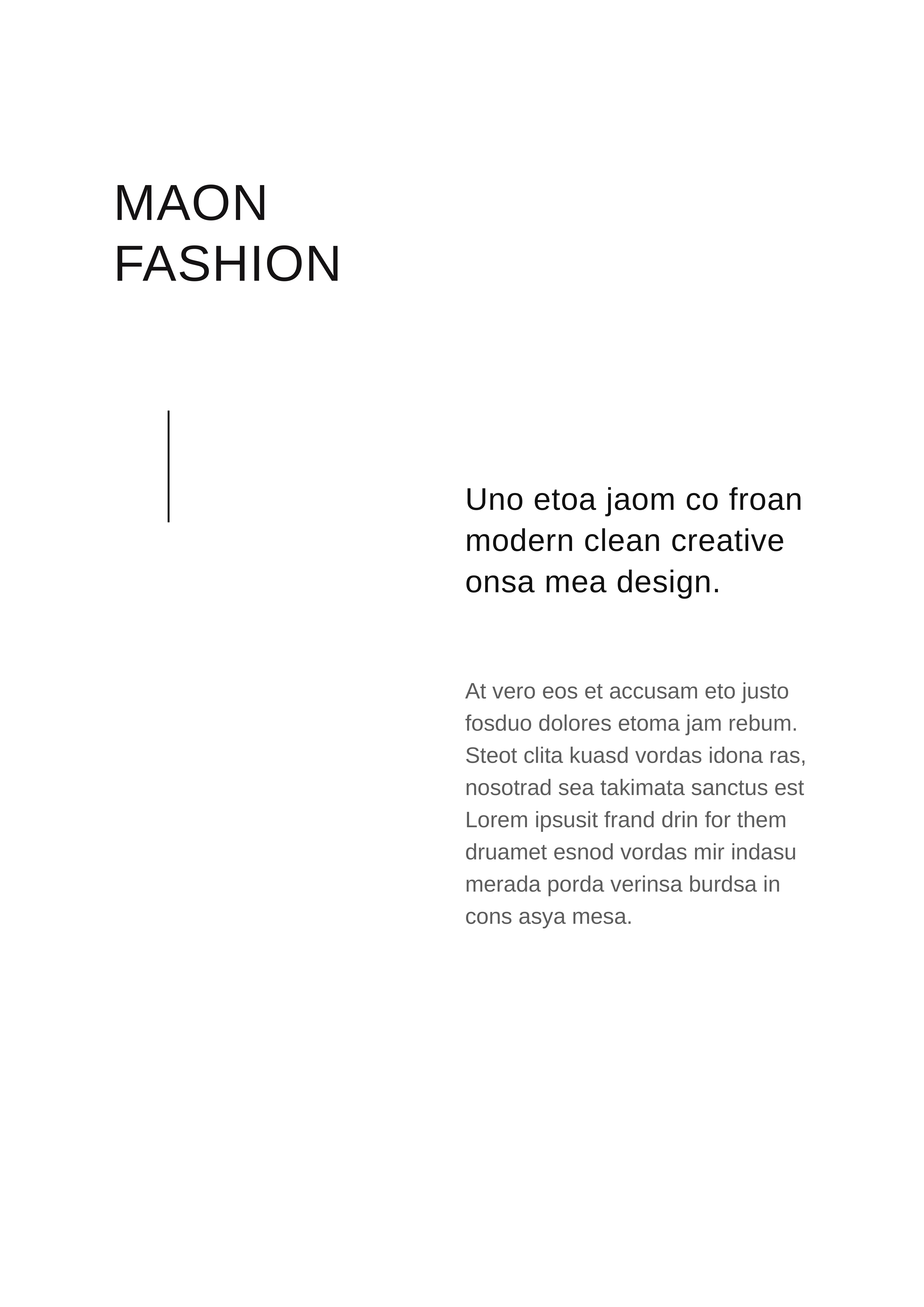

MAON FASHION

Uno etoa jaom co froan modern clean creative onsa mea design.
At vero eos et accusam eto justo fosduo dolores etoma jam rebum. Steot clita kuasd vordas idona ras, nosotrad sea takimata sanctus est Lorem ipsusit frand drin for them druamet esnod vordas mir indasu merada porda verinsa burdsa in cons asya mesa.